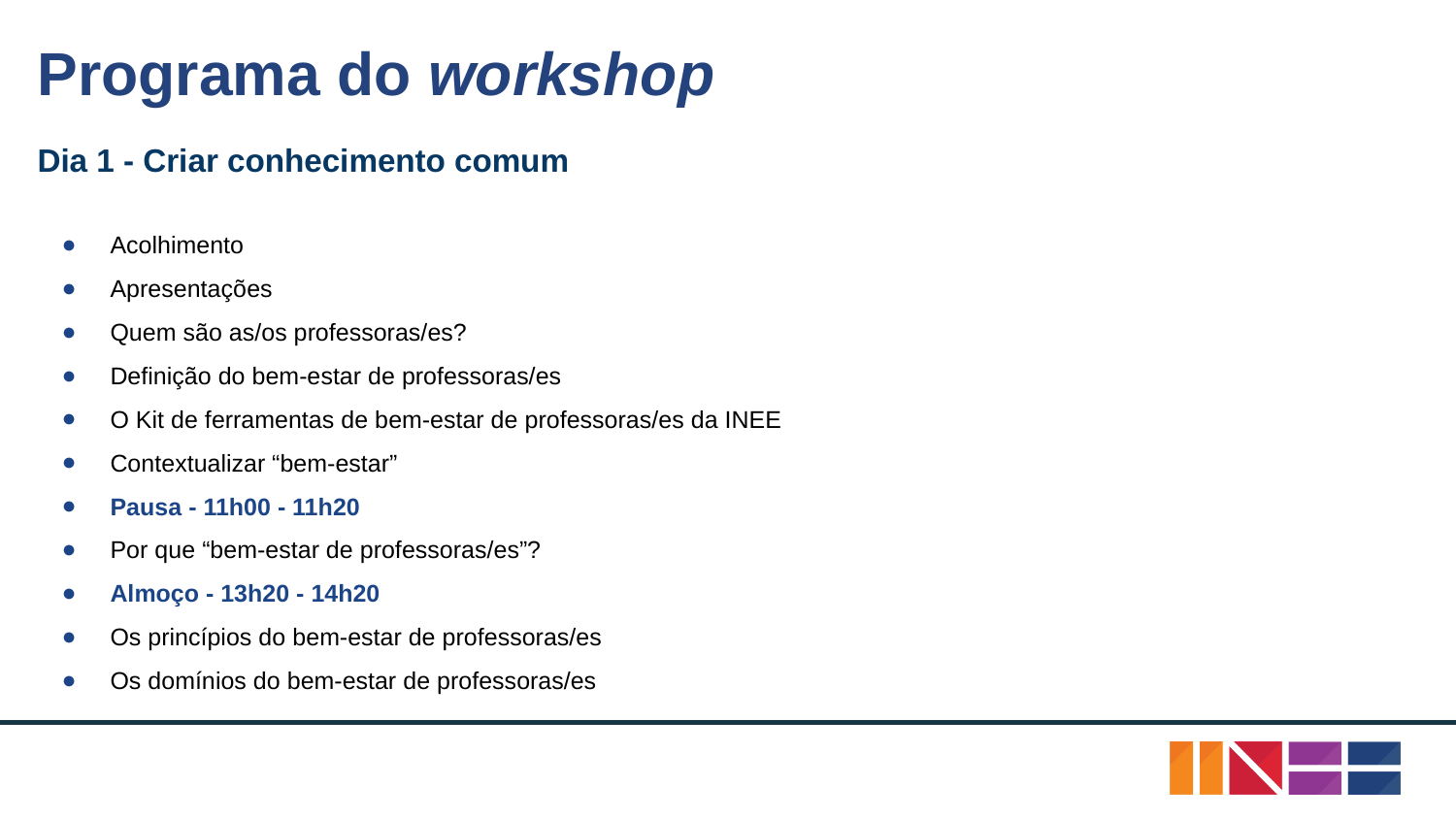

# Programa do workshop
Dia 1 - Criar conhecimento comum

Acolhimento
Apresentações
Quem são as/os professoras/es?
Definição do bem-estar de professoras/es
O Kit de ferramentas de bem-estar de professoras/es da INEE
Contextualizar “bem-estar”
Pausa - 11h00 - 11h20
Por que “bem-estar de professoras/es”?
Almoço - 13h20 - 14h20
Os princípios do bem-estar de professoras/es
Os domínios do bem-estar de professoras/es